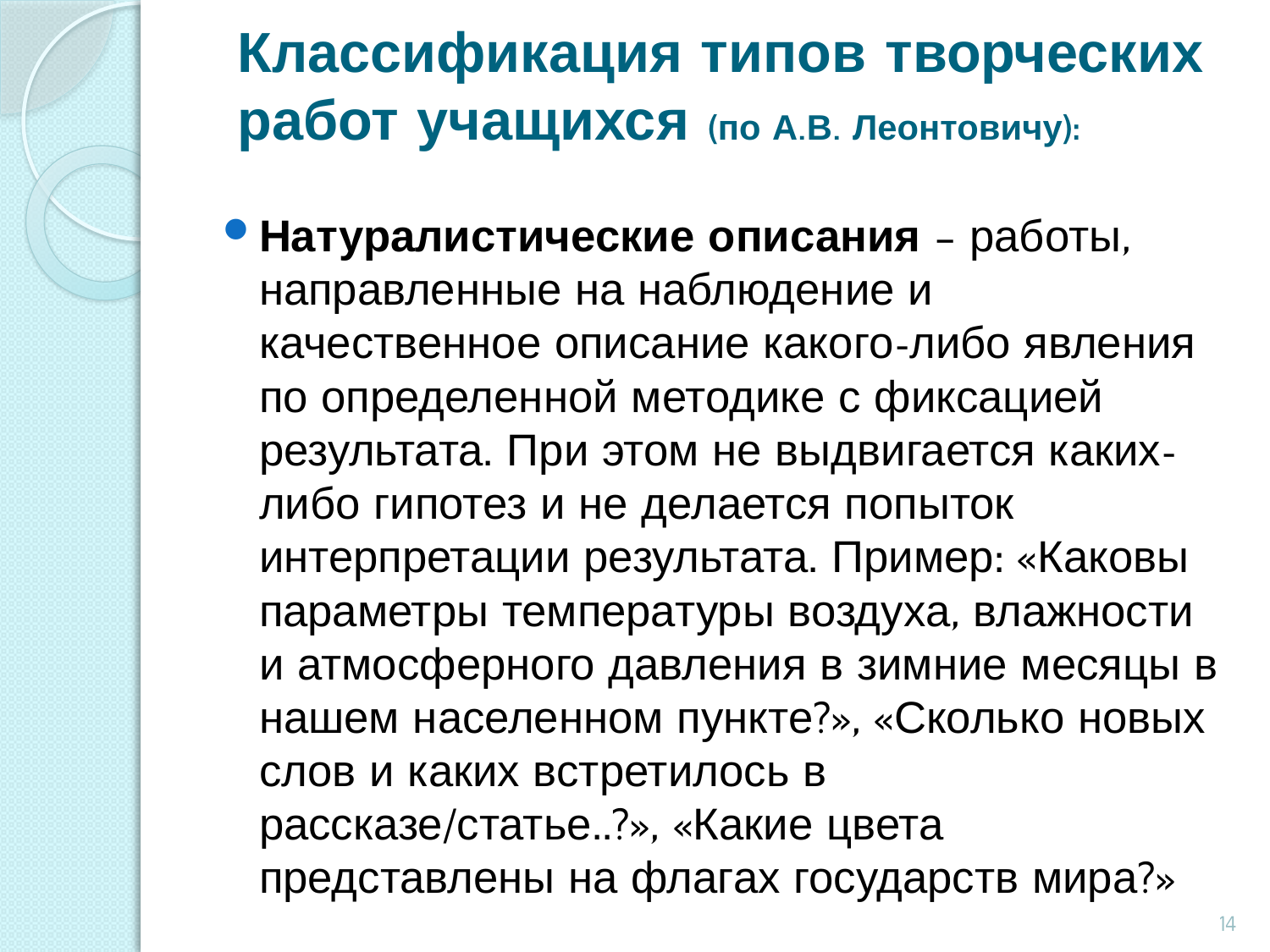

# Классификация типов творческих работ учащихся (по А.В. Леонтовичу):
Натуралистические описания – работы, направленные на наблюдение и качественное описание какого-либо явления по определенной методике с фиксацией результата. При этом не выдвигается каких-либо гипотез и не делается попыток интерпретации результата. Пример: «Каковы параметры температуры воздуха, влажности и атмосферного давления в зимние месяцы в нашем населенном пункте?», «Сколько новых слов и каких встретилось в рассказе/статье..?», «Какие цвета представлены на флагах государств мира?»
14